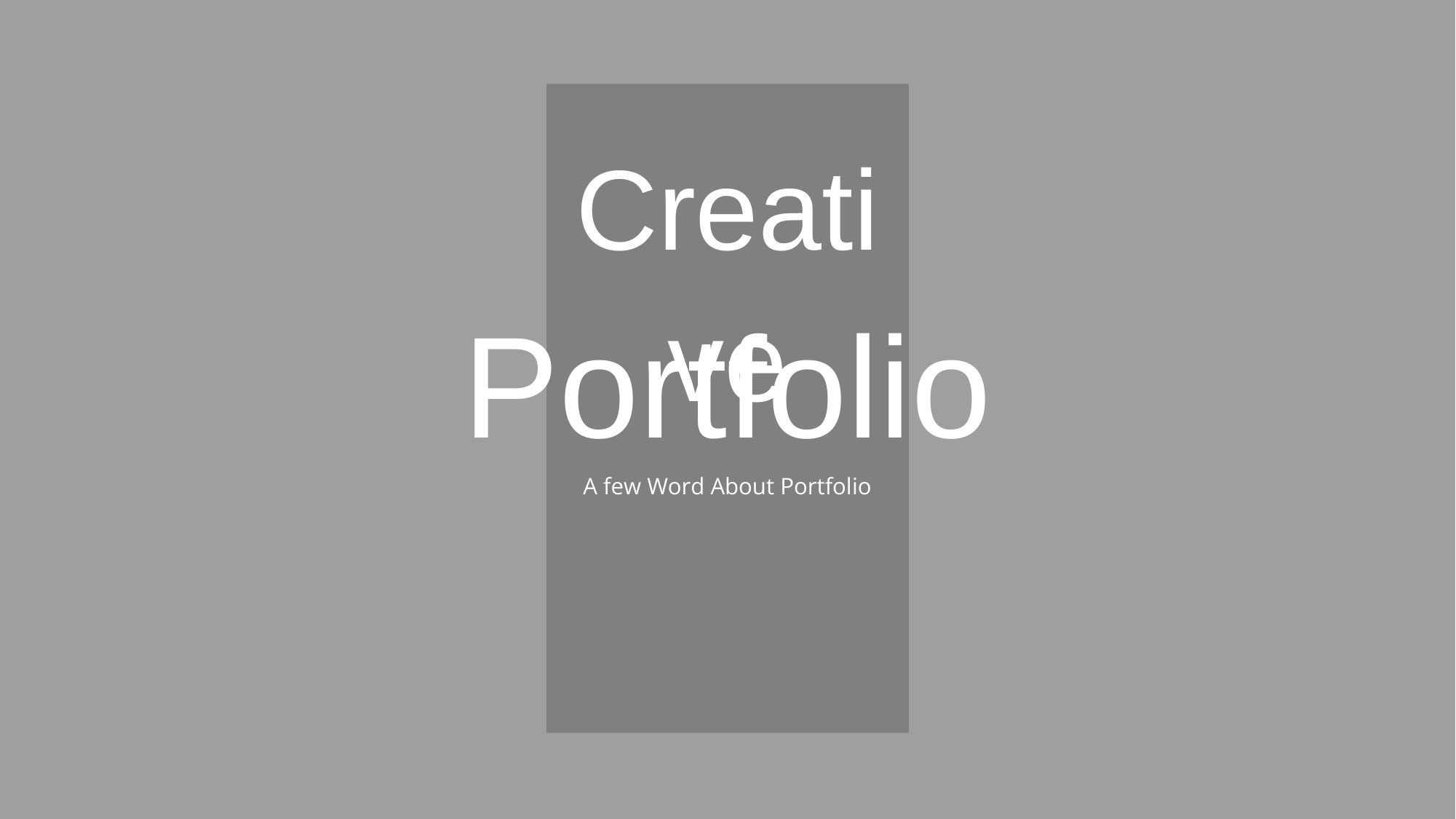

Creative
Portfolio
A few Word About Portfolio